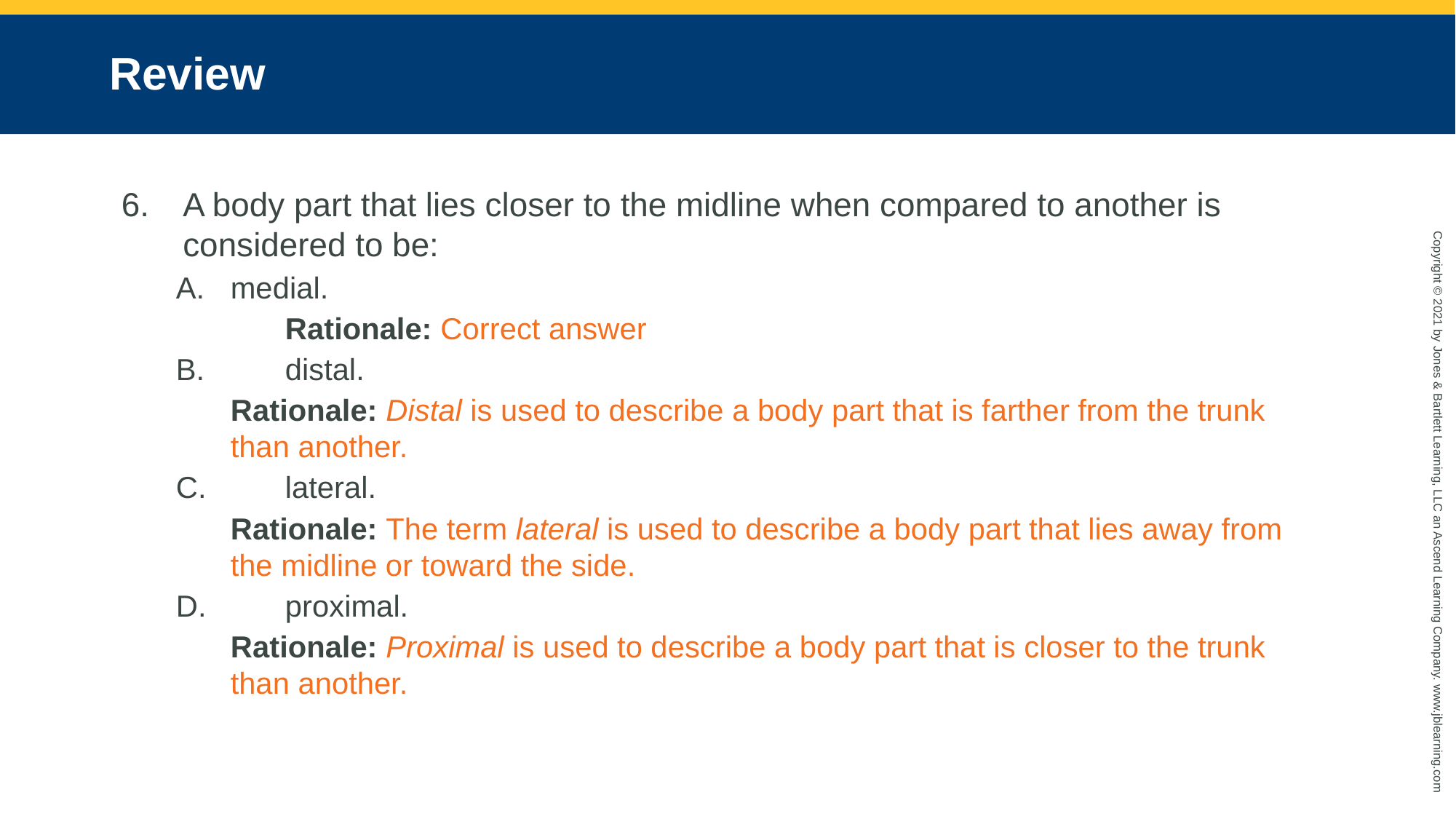

# Review
A body part that lies closer to the midline when compared to another is considered to be:
medial.
	Rationale: Correct answer
B. 	distal.
	Rationale: Distal is used to describe a body part that is farther from the trunk than another.
C. 	lateral.
	Rationale: The term lateral is used to describe a body part that lies away from the midline or toward the side.
D. 	proximal.
	Rationale: Proximal is used to describe a body part that is closer to the trunk than another.